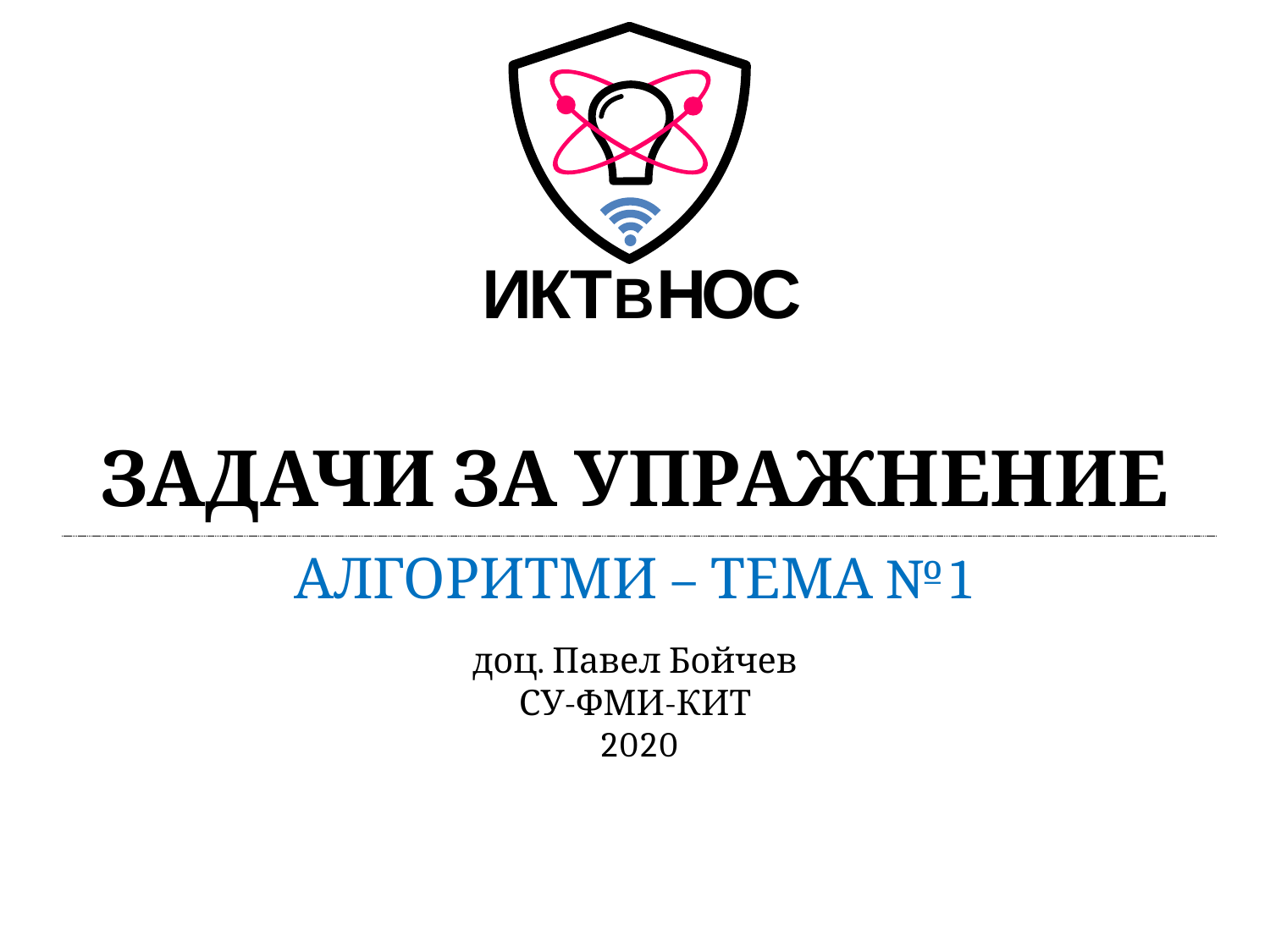

# Задачи за упражнение
Алгоритми – тема №1